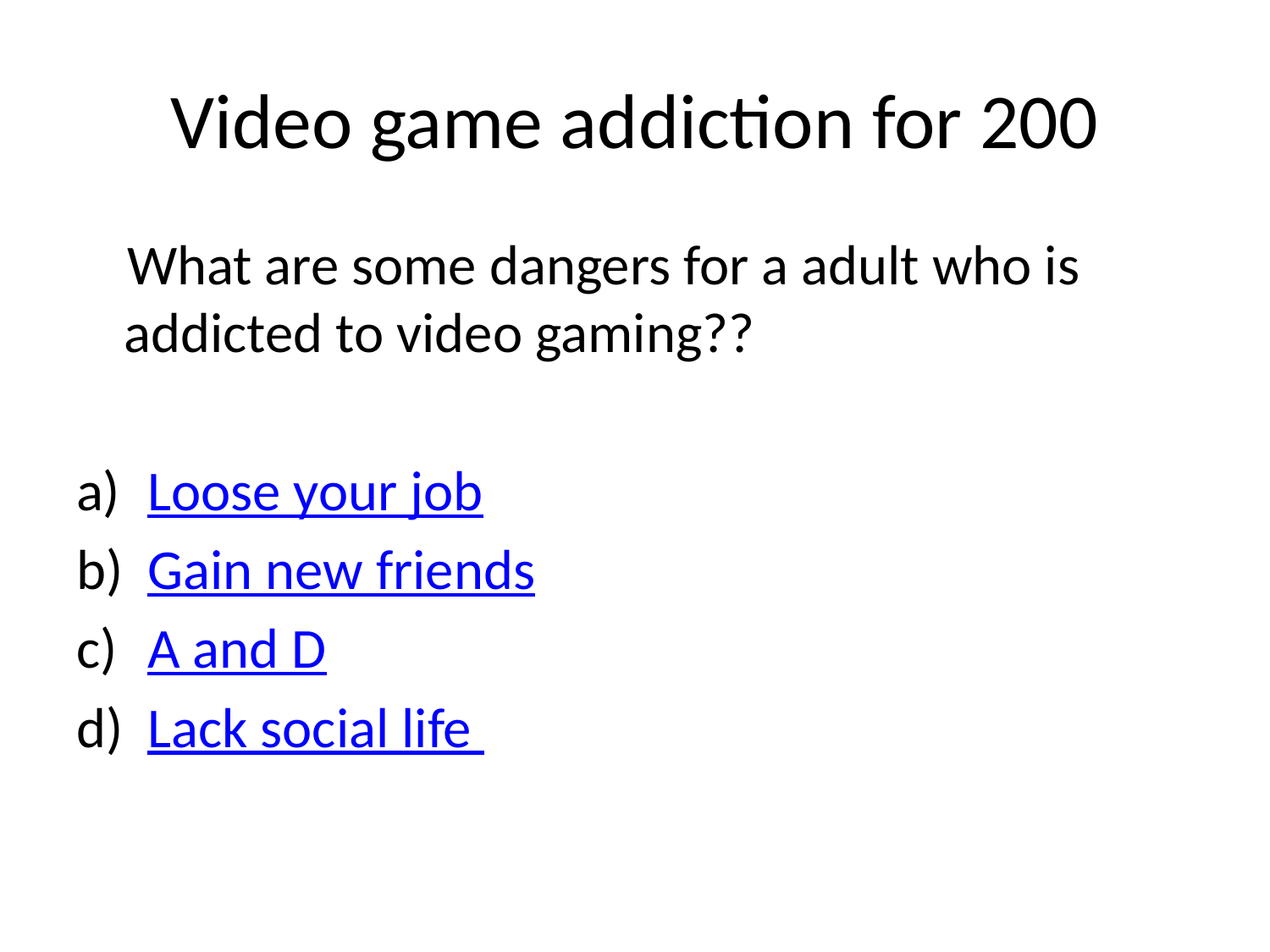

# Video game addiction for 200
    What are some dangers for a adult who is addicted to video gaming??

Loose your job
Gain new friends
A and D
Lack social life